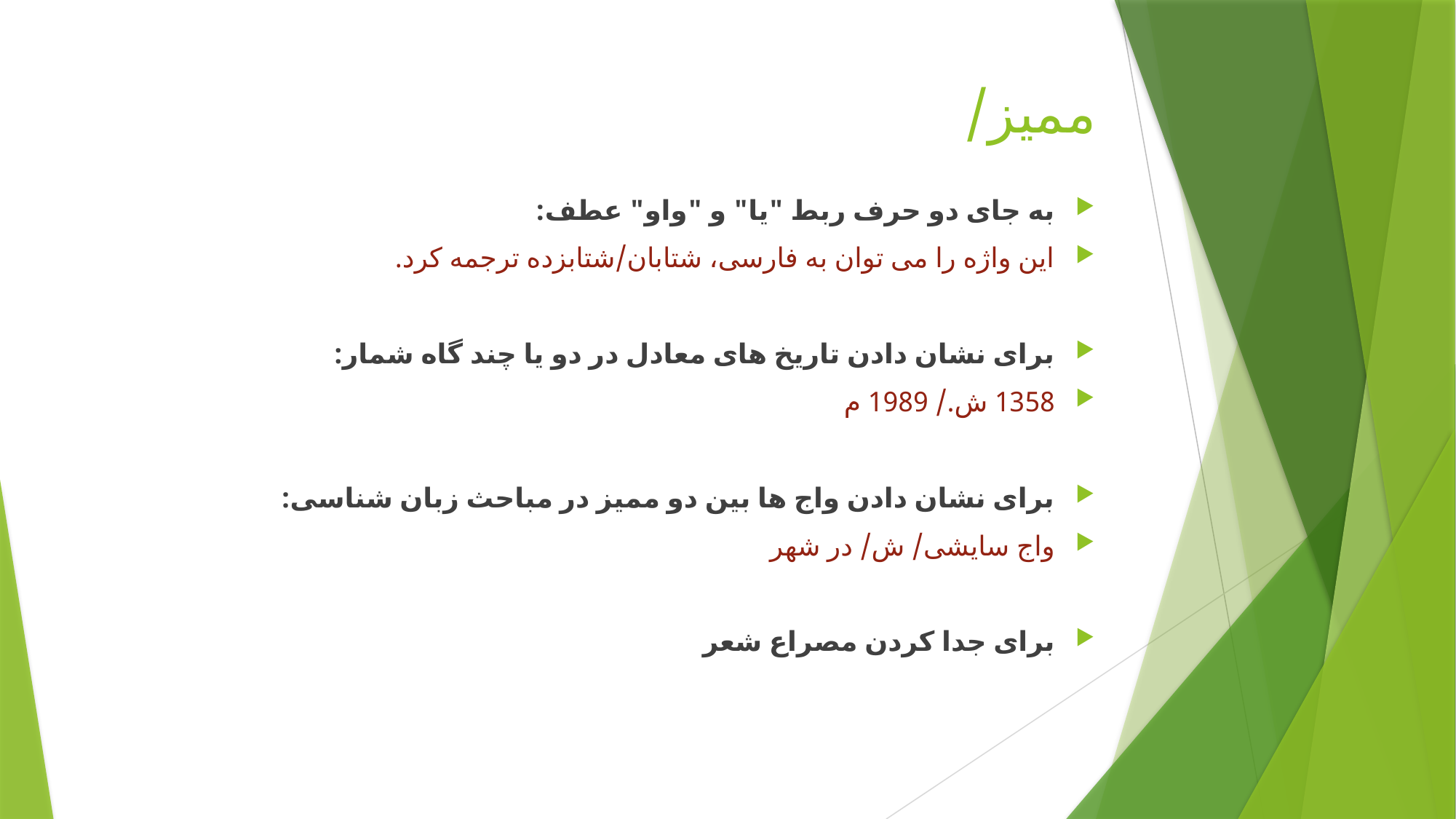

# ممیز/
به جای دو حرف ربط "یا" و "واو" عطف:
این واژه را می توان به فارسی، شتابان/شتابزده ترجمه کرد.

برای نشان دادن تاریخ های معادل در دو یا چند گاه شمار:
1358 ش./ 1989 م

برای نشان دادن واج ها بین دو ممیز در مباحث زبان شناسی:
واج سایشی/ ش/ در شهر

برای جدا کردن مصراع شعر